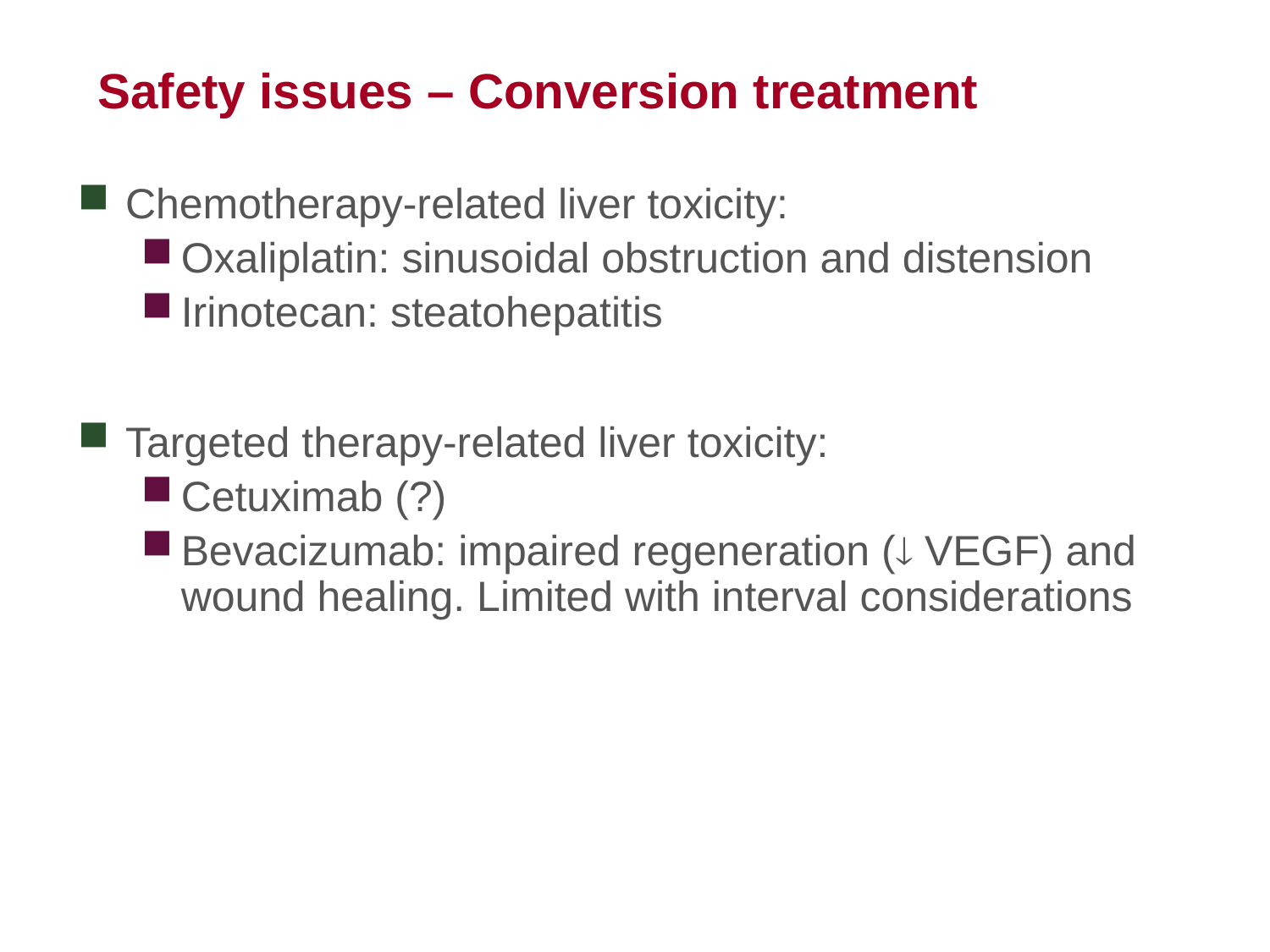

# Safety issues – Conversion treatment
Chemotherapy-related liver toxicity:
Oxaliplatin: sinusoidal obstruction and distension
Irinotecan: steatohepatitis

Targeted therapy-related liver toxicity:
Cetuximab (?)
Bevacizumab: impaired regeneration (↓ VEGF) and wound healing. Limited with interval considerations